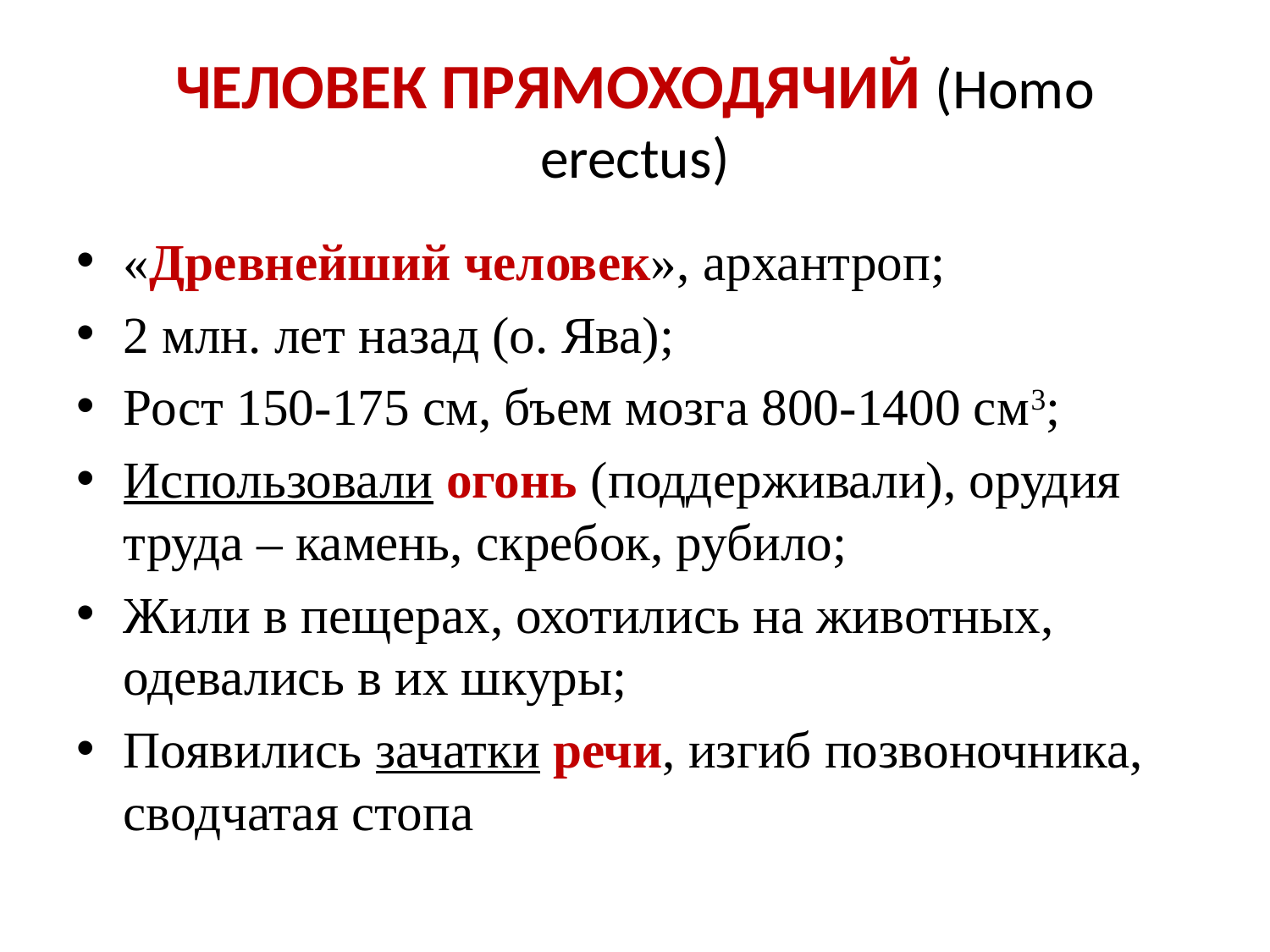

# ЧЕЛОВЕК ПРЯМОХОДЯЧИЙ (Homo erectus)
«Древнейший человек», архантроп;
2 млн. лет назад (о. Ява);
Рост 150-175 см, бъем мозга 800-1400 см3;
Использовали огонь (поддерживали), орудия труда – камень, скребок, рубило;
Жили в пещерах, охотились на животных, одевались в их шкуры;
Появились зачатки речи, изгиб позвоночника, сводчатая стопа